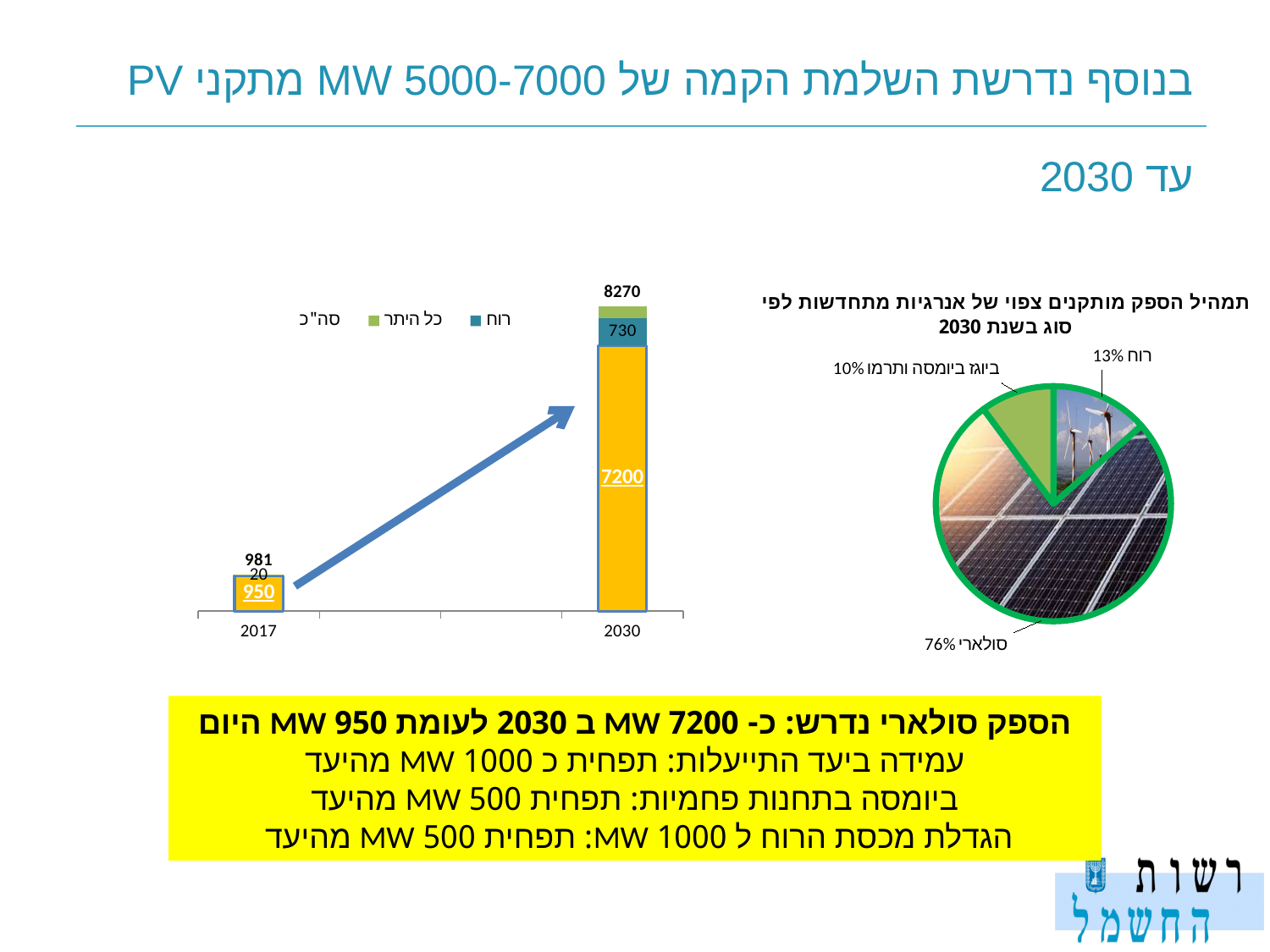

# בנוסף נדרשת השלמת הקמה של 5000-7000 MW מתקני PV  עד 2030

### Chart

| Category | סולארי | רוח | כל היתר | סה"כ |
|---|---|---|---|---|
| 2017.0 | 950.0 | 20.0 | 11.0 | 981.0 |
|  | None | None | None | None |
|  | None | None | None | None |
| 2030.0 | 7200.0 | 730.0 | 340.0 | 8270.0 |

### Chart: תמהיל הספק מותקנים צפוי של אנרגיות מתחדשות לפי סוג בשנת 2030

| Category |  |
|---|---|
| רוח | 0.134578532443905 |
| סולארי | 0.764117647058823 |
| ביו גז/ מסה ותרמו סולאר | 0.101303820497271 |
הספק סולארי נדרש: כ- 7200 MW ב 2030 לעומת 950 MW היום
עמידה ביעד התייעלות: תפחית כ 1000 MW מהיעד
ביומסה בתחנות פחמיות: תפחית 500 MW מהיעד
הגדלת מכסת הרוח ל 1000 MW: תפחית 500 MW מהיעד